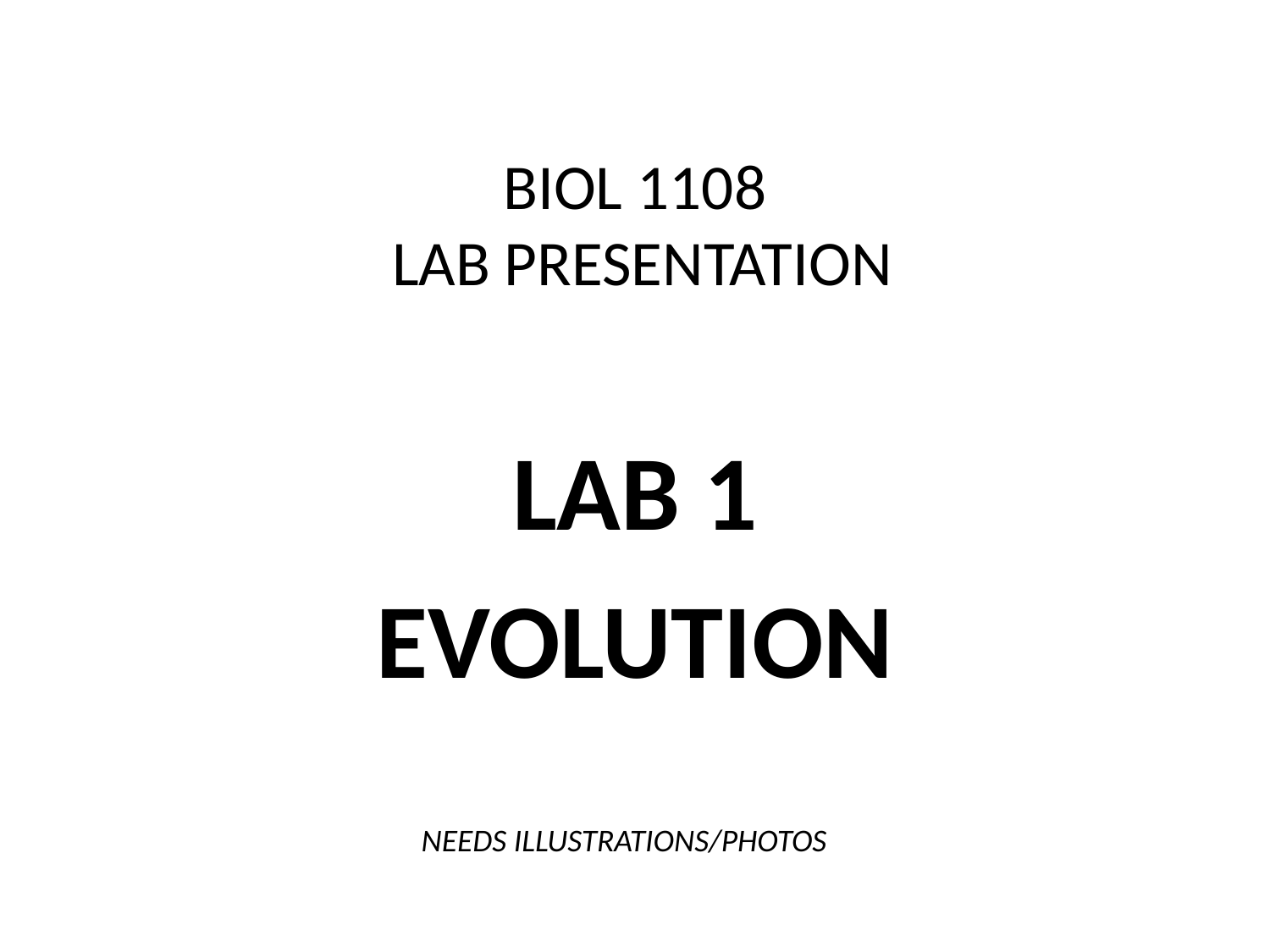

# BIOL 1108 LAB PRESENTATION
LAB 1
EVOLUTION
NEEDS ILLUSTRATIONS/PHOTOS